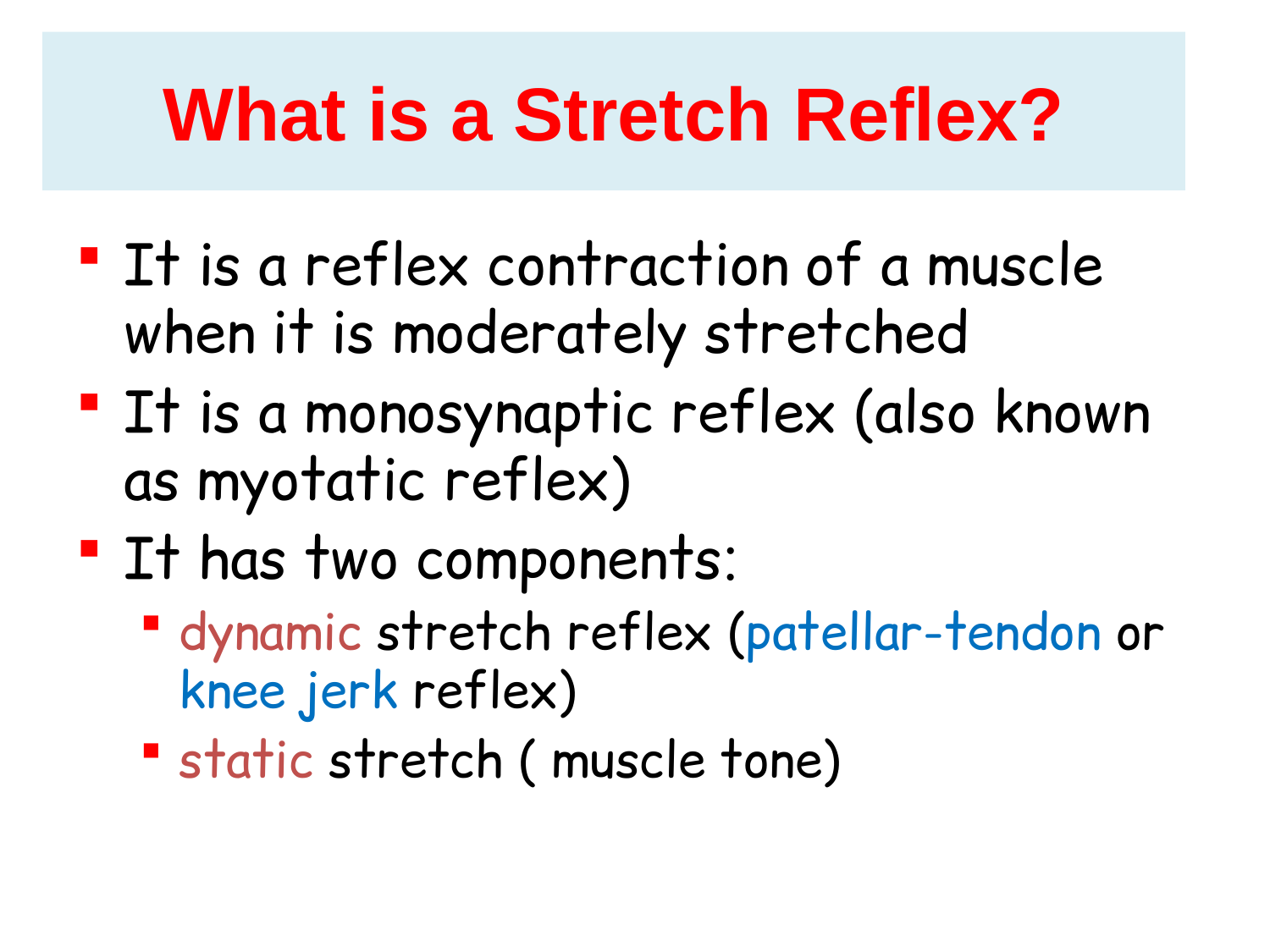

# What is a Stretch Reflex?
It is a reflex contraction of a muscle when it is moderately stretched
It is a monosynaptic reflex (also known as myotatic reflex)
It has two components:
dynamic stretch reflex (patellar-tendon or knee jerk reflex)
static stretch ( muscle tone)